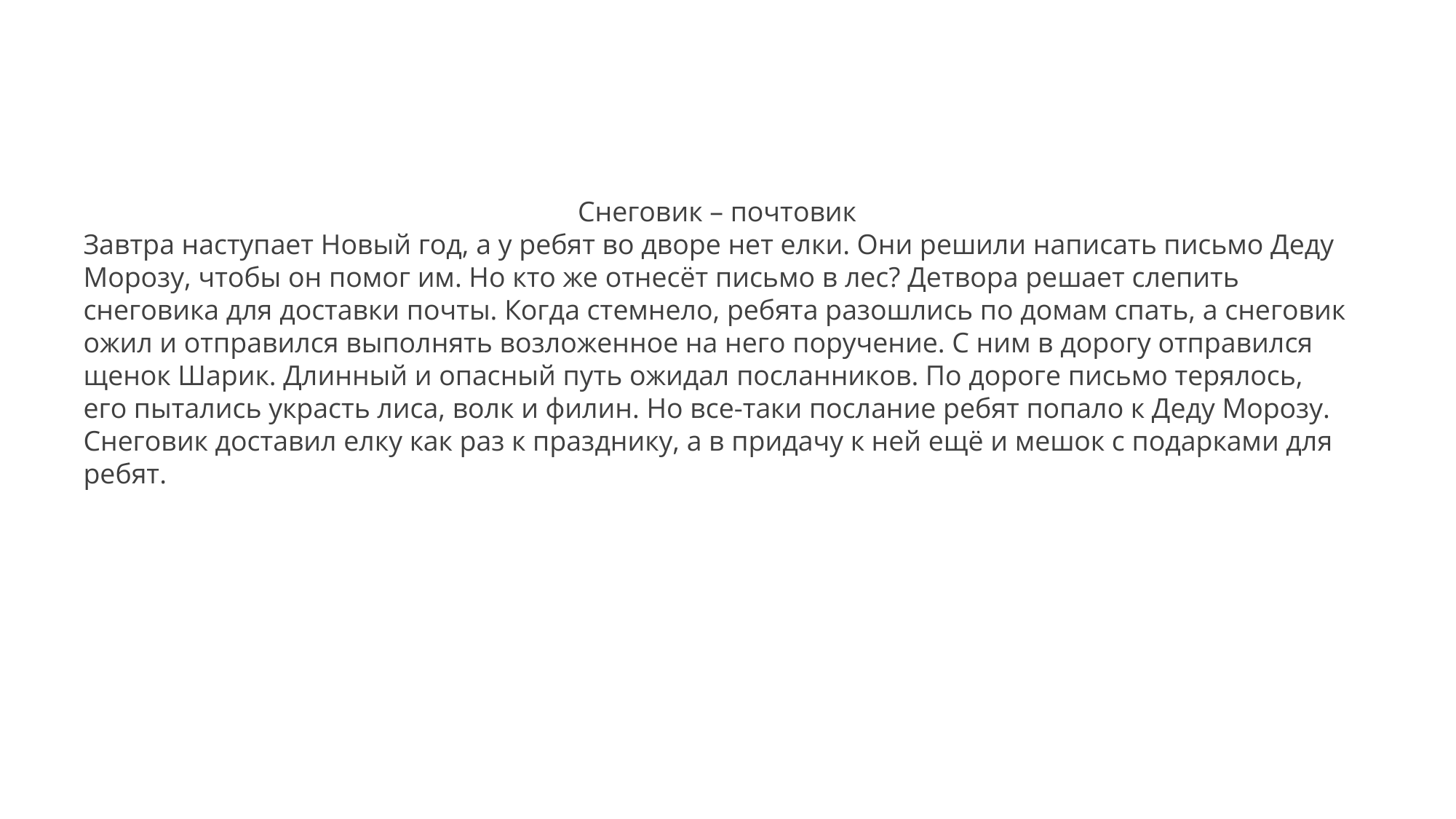

Снеговик – почтовик
Завтра наступает Новый год, а у ребят во дворе нет елки. Они решили написать письмо Деду Морозу, чтобы он помог им. Но кто же отнесёт письмо в лес? Детвора решает слепить снеговика для доставки почты. Когда стемнело, ребята разошлись по домам спать, а снеговик ожил и отправился выполнять возложенное на него поручение. С ним в дорогу отправился щенок Шарик. Длинный и опасный путь ожидал посланников. По дороге письмо терялось, его пытались украсть лиса, волк и филин. Но все-таки послание ребят попало к Деду Морозу. Снеговик доставил елку как раз к празднику, а в придачу к ней ещё и мешок с подарками для ребят.